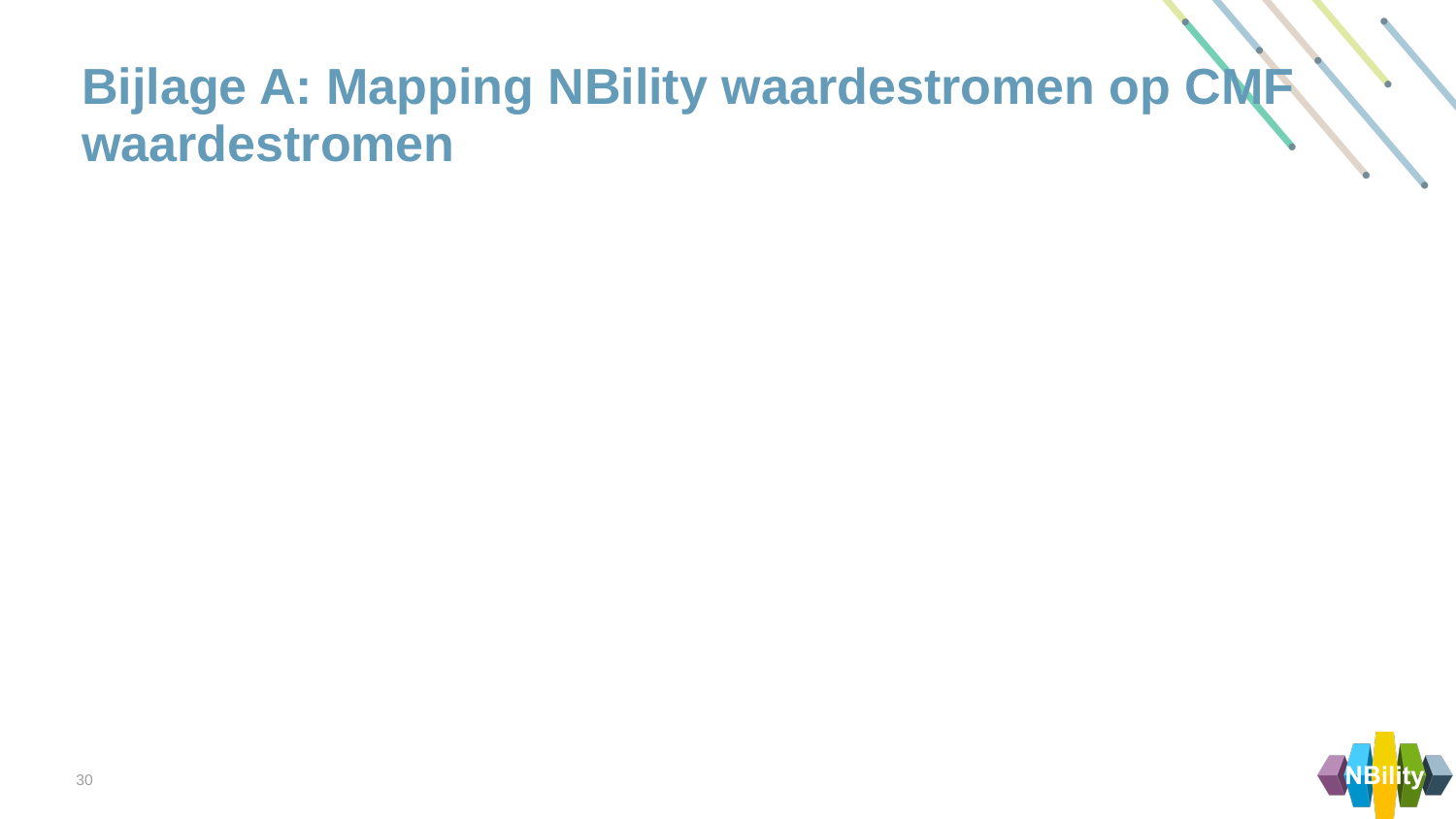

# Bijlage A: Mapping NBility waardestromen op CMF waardestromen
30